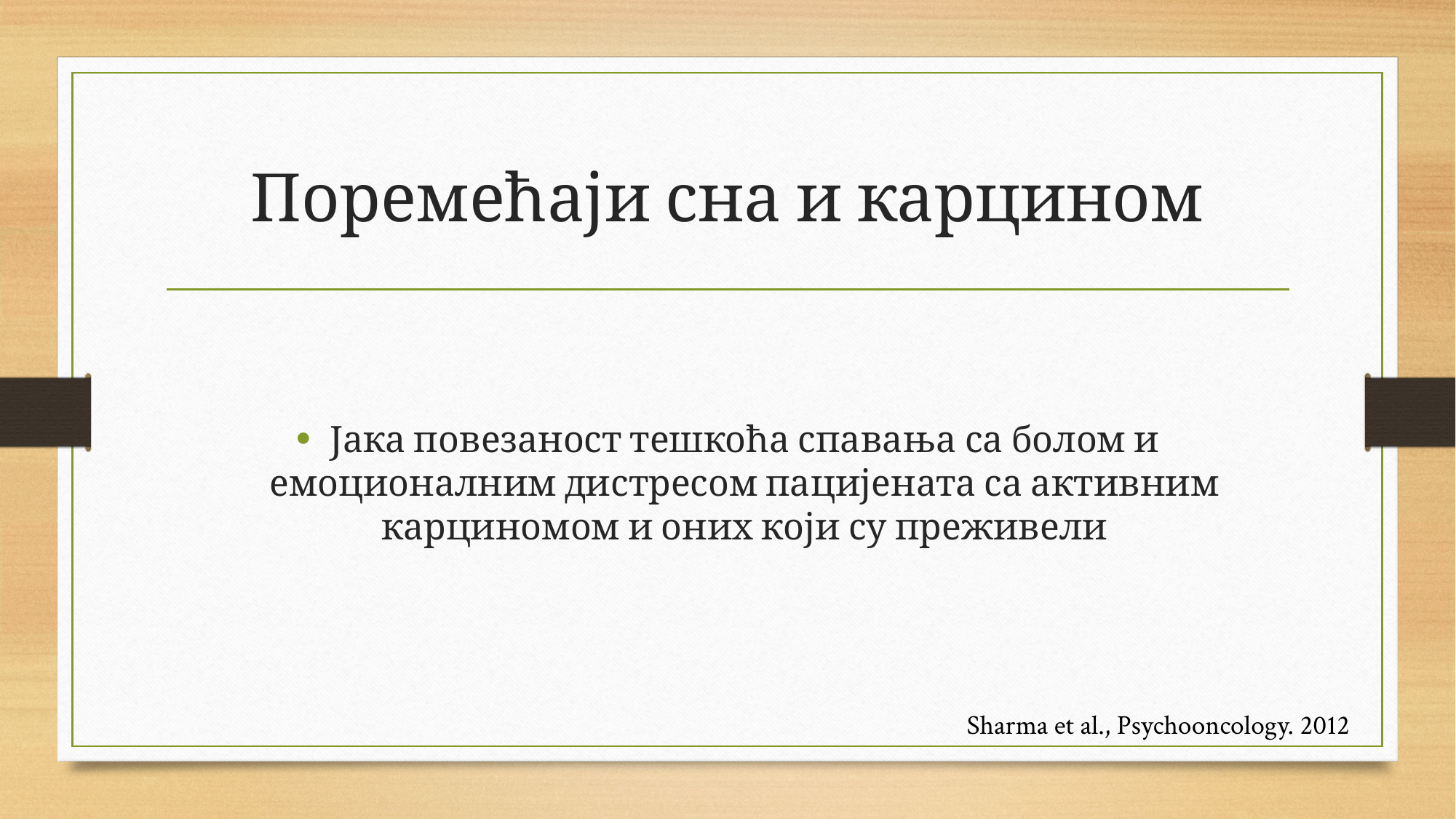

# Поремећаји сна и карцином

Јака повезаност тешкоћа спавања са болом и емоционалним дистресом пацијената са активним карциномом и оних који су преживели
Sharma et al., Psychooncology. 2012